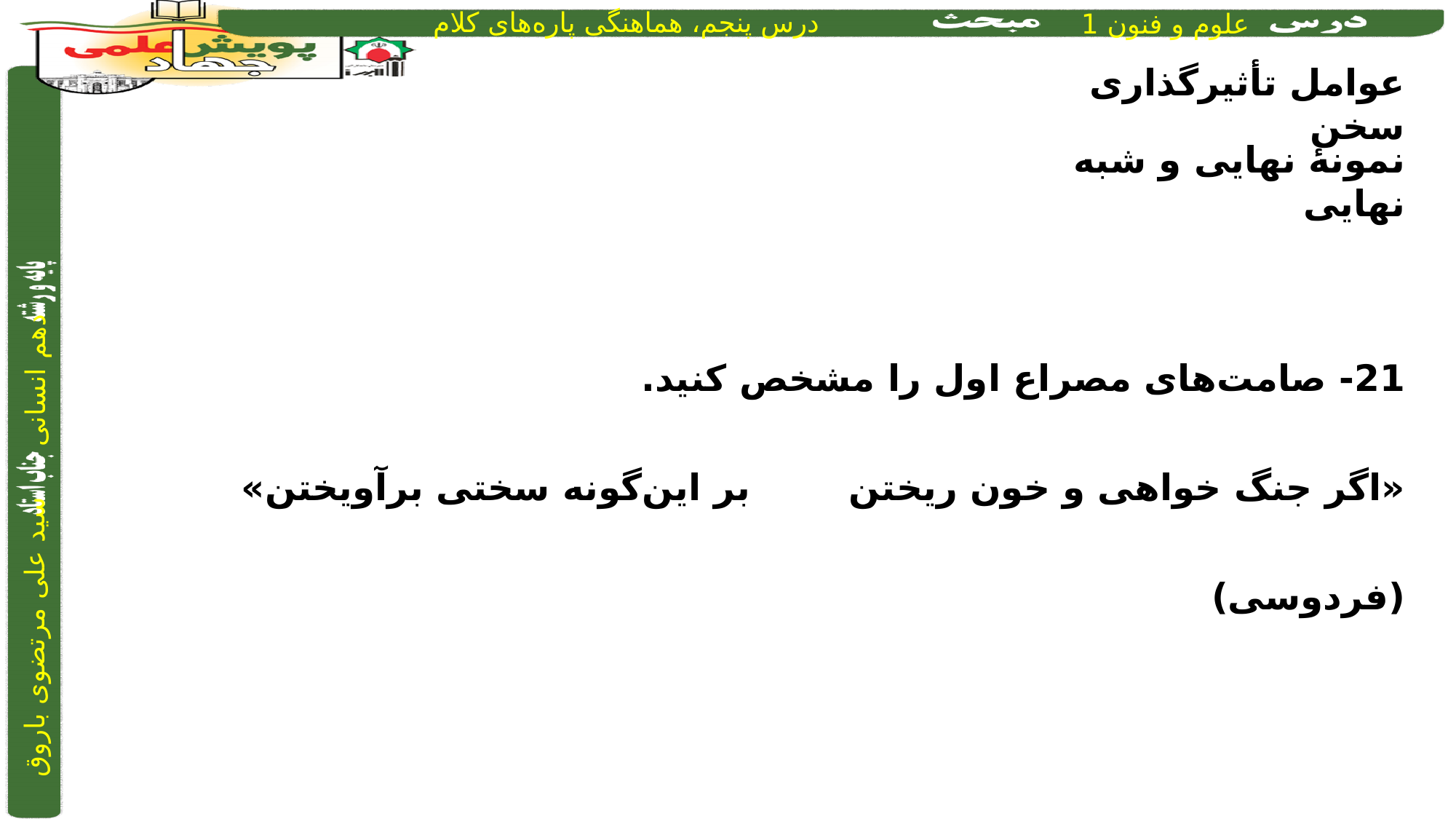

عوامل تأثیرگذاری سخن

21- صامت‌های مصراع اول را مشخص کنید.‌
«اگر جنگ خواهی و خون ریختن	 	بر این‌گونه سختی برآویختن» (فردوسی)
نمونۀ نهایی و شبه نهایی